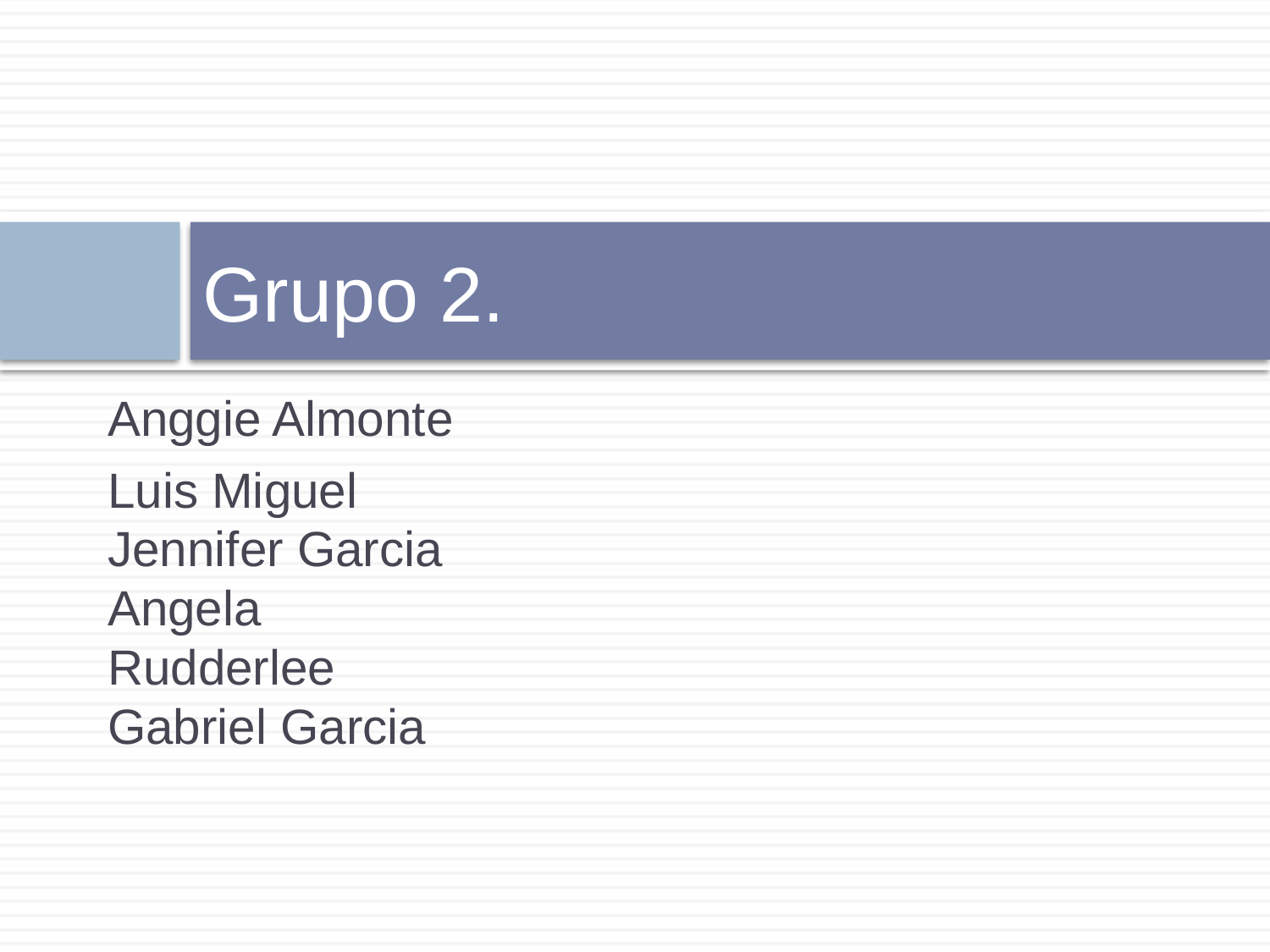

# Grupo 2.
Anggie Almonte
Luis Miguel
Jennifer Garcia
Angela
Rudderlee
Gabriel Garcia